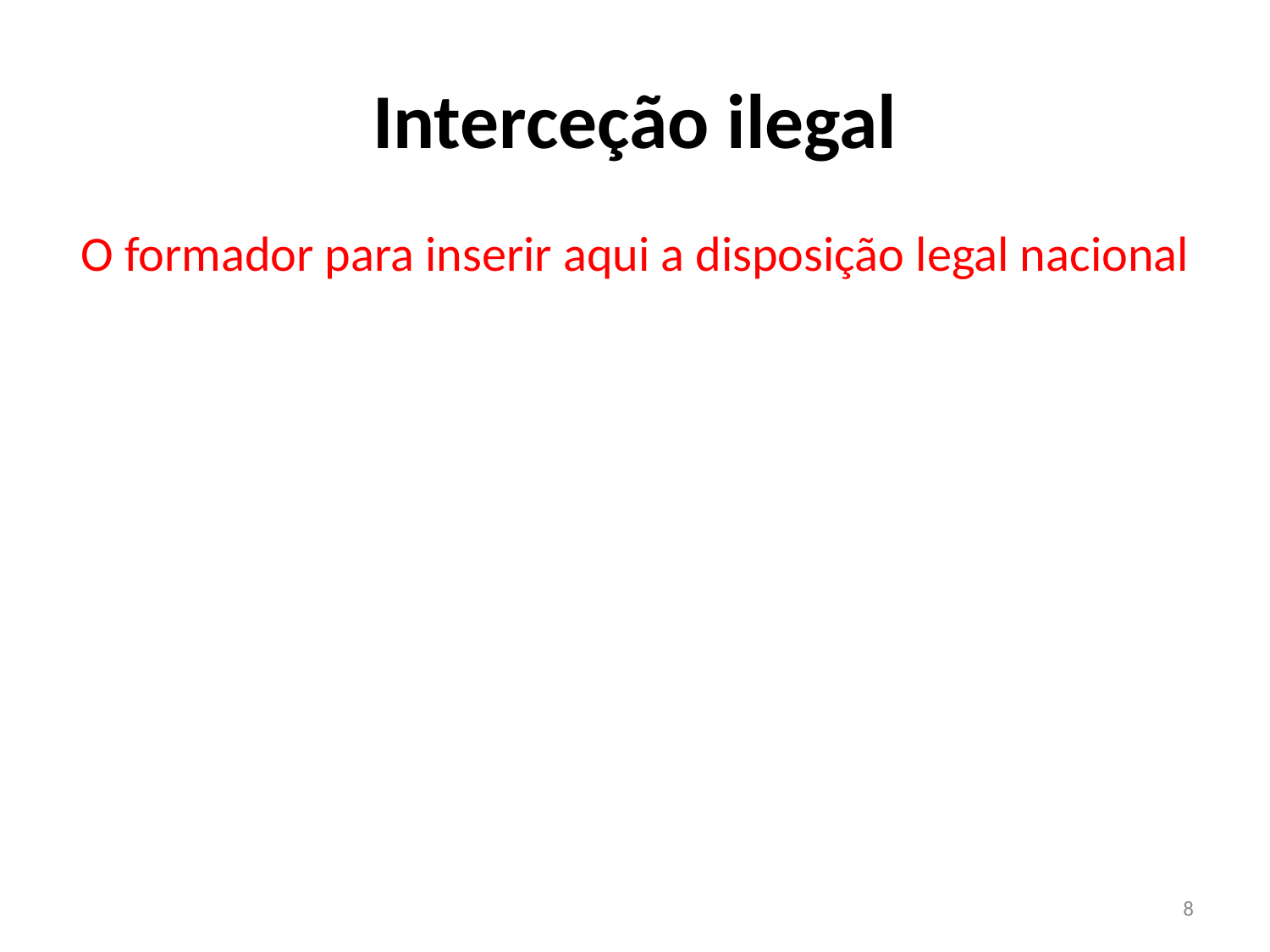

# Interceção ilegal
O formador para inserir aqui a disposição legal nacional
8